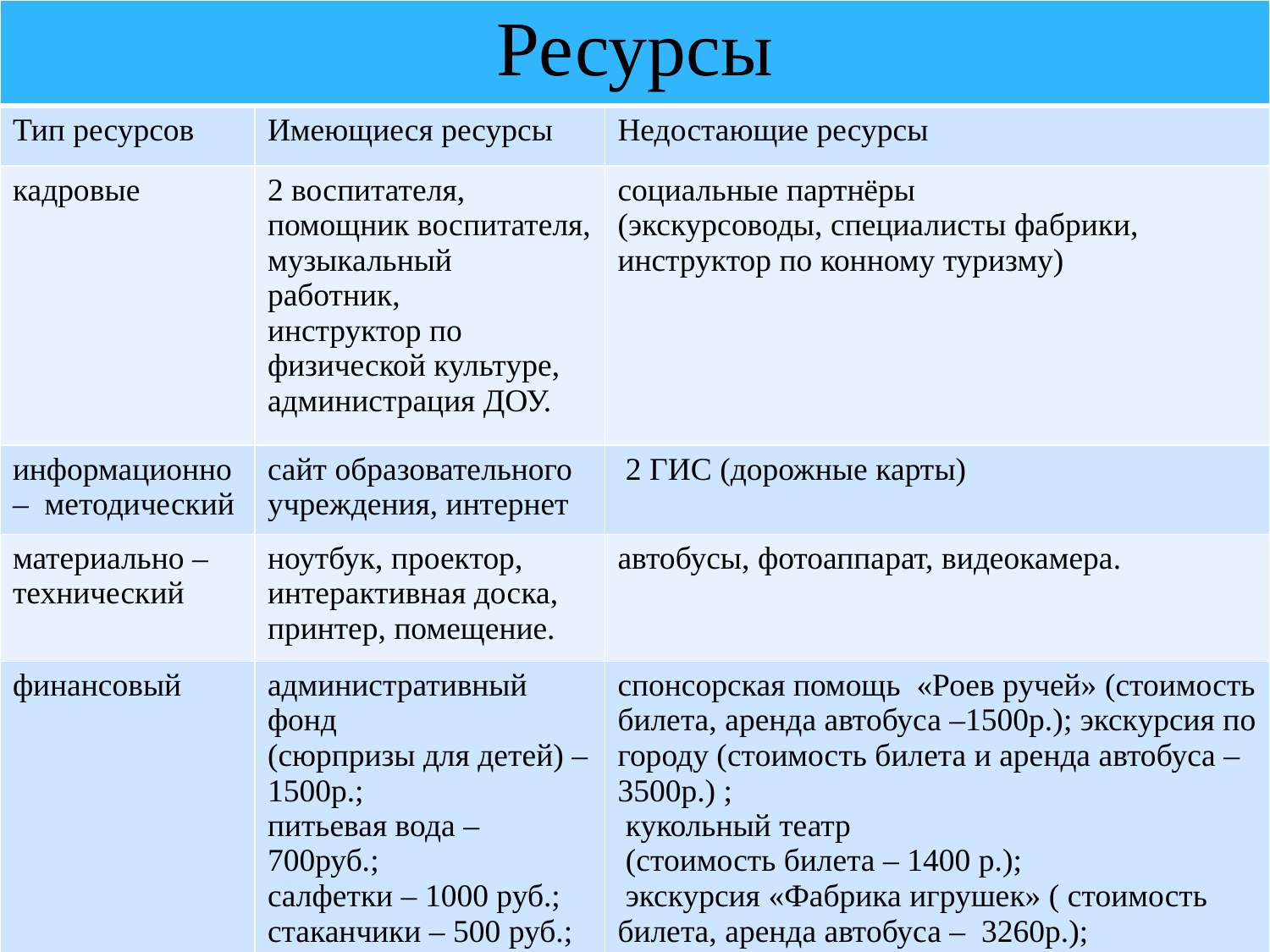

| Ресурсы |  |  |
| --- | --- | --- |
| Тип ресурсов | Имеющиеся ресурсы | Недостающие ресурсы |
| кадровые | 2 воспитателя, помощник воспитателя, музыкальный работник, инструктор по физической культуре, администрация ДОУ. | социальные партнёры (экскурсоводы, специалисты фабрики, инструктор по конному туризму) |
| информационно – методический | сайт образовательного учреждения, интернет | 2 ГИС (дорожные карты) |
| материально – технический | ноутбук, проектор, интерактивная доска, принтер, помещение. | автобусы, фотоаппарат, видеокамера. |
| финансовый | административный фонд (сюрпризы для детей) –1500р.; питьевая вода – 700руб.; салфетки – 1000 руб.; стаканчики – 500 руб.; ресурсы сети интернет – 500руб. | спонсорская помощь «Роев ручей» (стоимость билета, аренда автобуса –1500р.); экскурсия по городу (стоимость билета и аренда автобуса – 3500р.) ; кукольный театр (стоимость билета – 1400 р.); экскурсия «Фабрика игрушек» ( стоимость билета, аренда автобуса – 3260р.); «Конный двор» (стоимость билета, автобус – 4000р.) |
Ресурсы